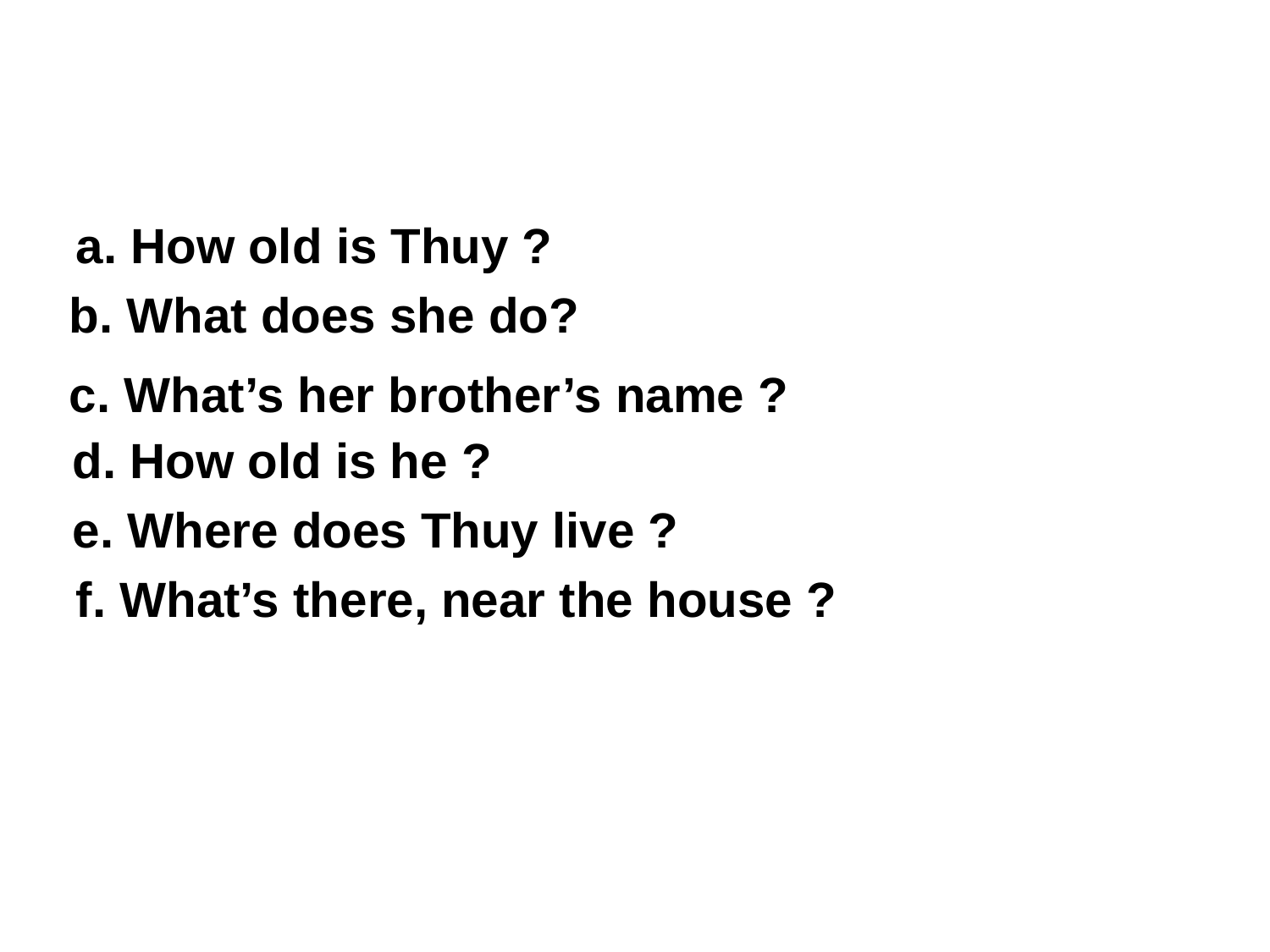

a. How old is Thuy ?

b. What does she do?
c. What’s her brother’s name ?
d. How old is he ?
e. Where does Thuy live ?
 f. What’s there, near the house ?